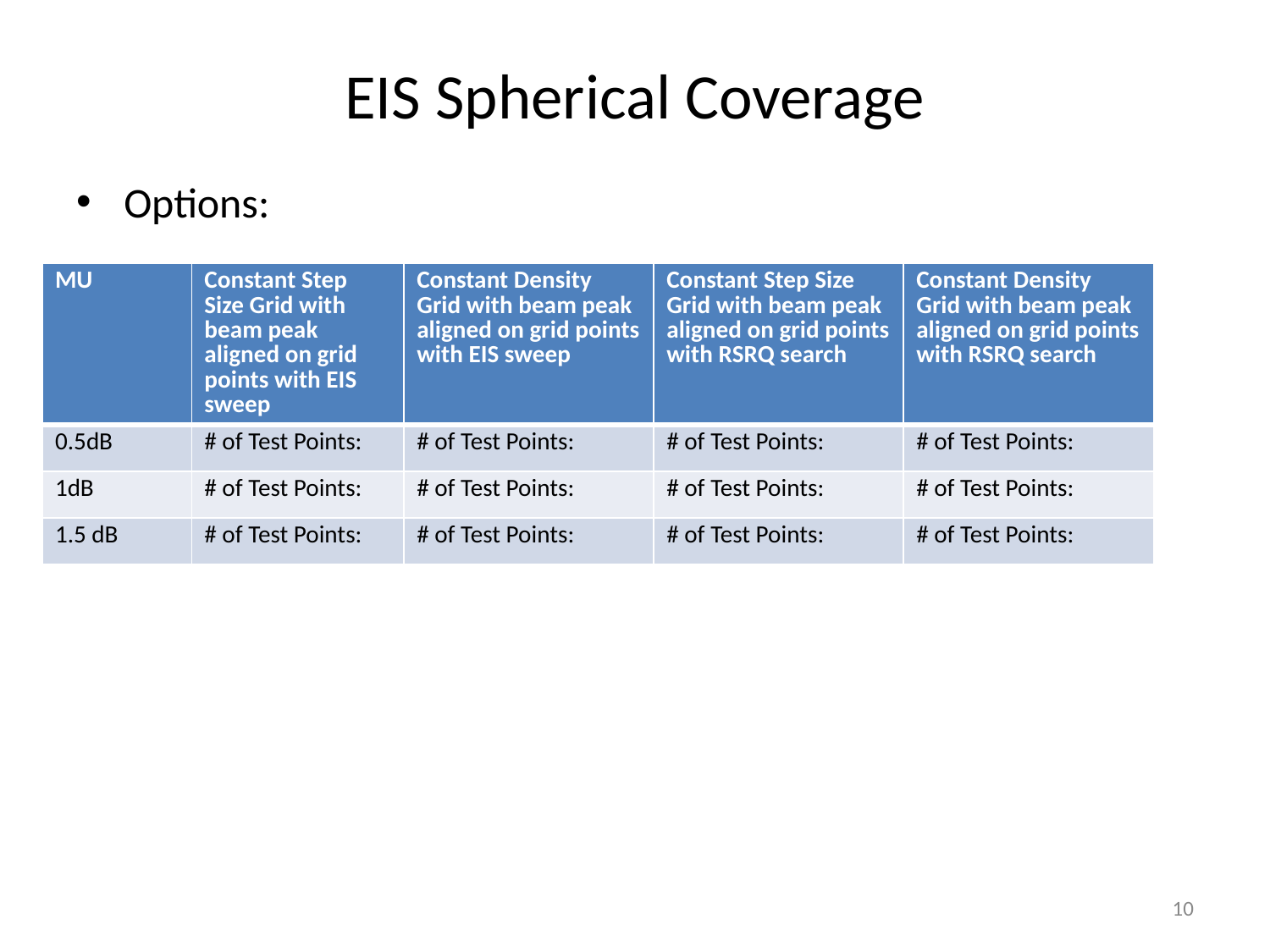

# EIS Spherical Coverage
Options:

| MU | Constant Step Size Grid with beam peak aligned on grid points with EIS sweep | Constant Density Grid with beam peak aligned on grid points with EIS sweep | Constant Step Size Grid with beam peak aligned on grid points with RSRQ search | Constant Density Grid with beam peak aligned on grid points with RSRQ search |
| --- | --- | --- | --- | --- |
| 0.5dB | # of Test Points: | # of Test Points: | # of Test Points: | # of Test Points: |
| 1dB | # of Test Points: | # of Test Points: | # of Test Points: | # of Test Points: |
| 1.5 dB | # of Test Points: | # of Test Points: | # of Test Points: | # of Test Points: |

10